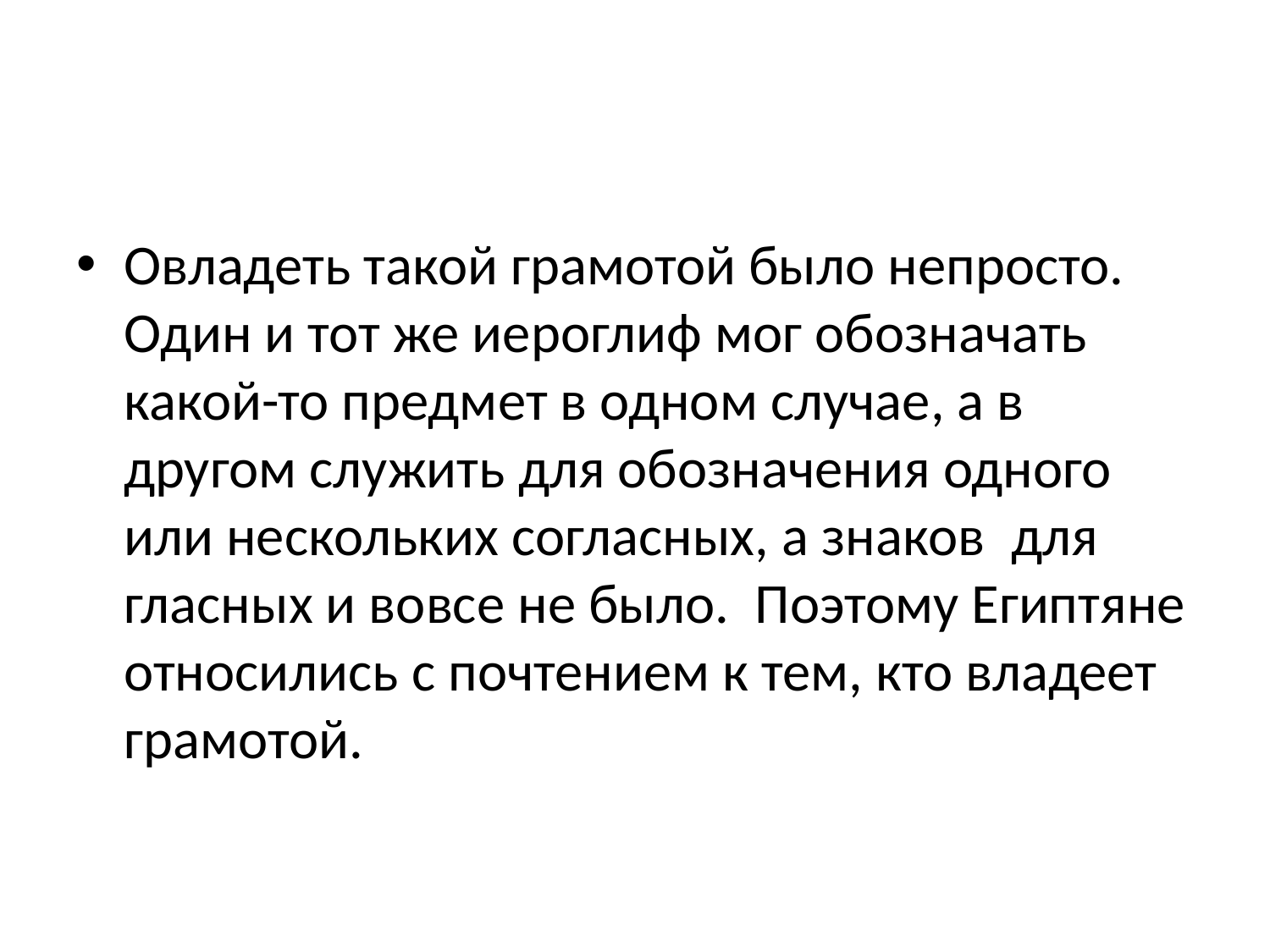

#
Овладеть такой грамотой было непросто. Один и тот же иероглиф мог обозначать какой-то предмет в одном случае, а в другом служить для обозначения одного или нескольких согласных, а знаков  для гласных и вовсе не было.  Поэтому Египтяне относились с почтением к тем, кто владеет грамотой.